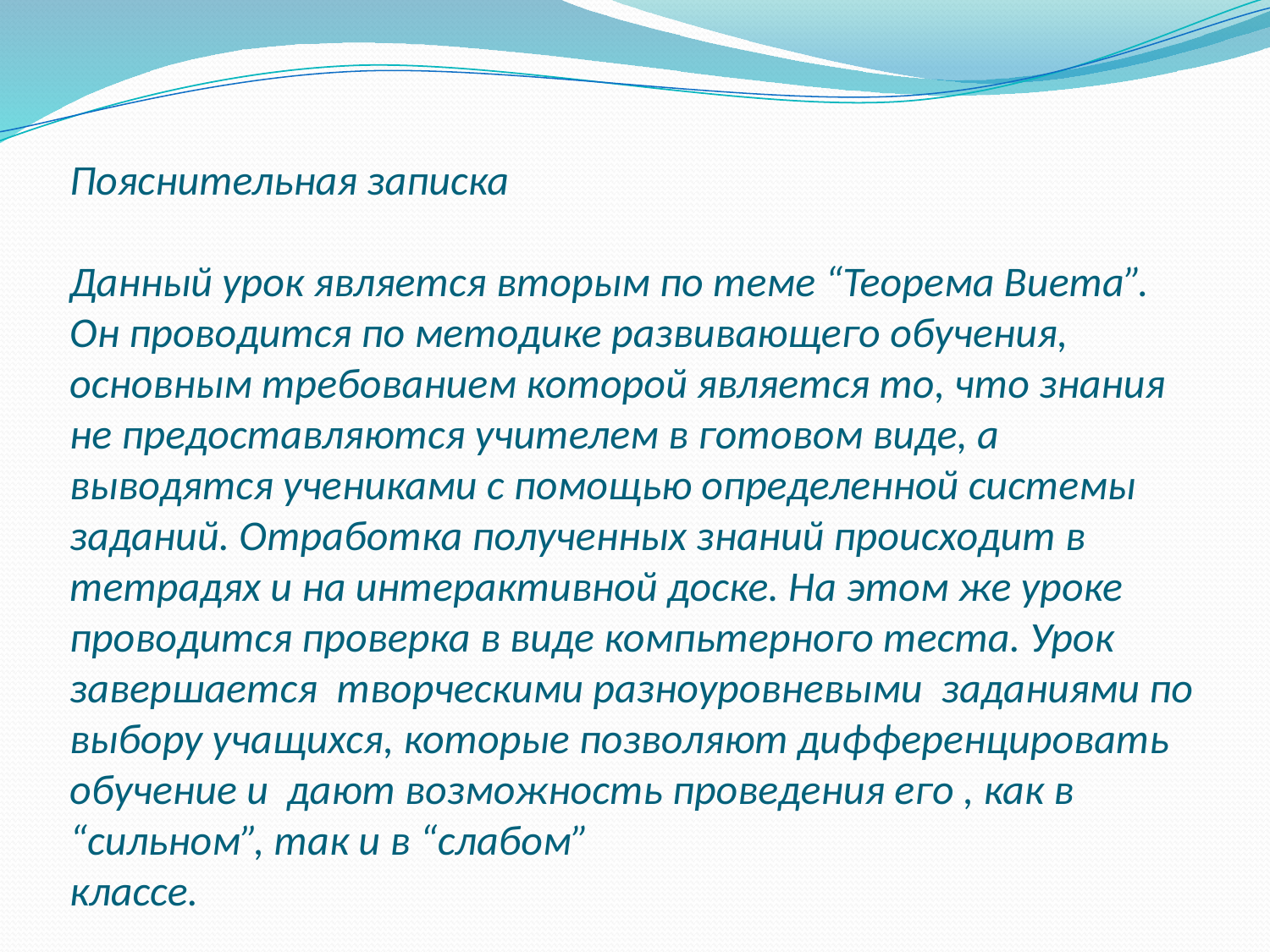

# Пояснительная записка Данный урок является вторым по теме “Теорема Виета”. Он проводится по методике развивающего обучения, основным требованием которой является то, что знания не предоставляются учителем в готовом виде, а выводятся учениками с помощью определенной системы заданий. Отработка полученных знаний происходит в тетрадях и на интерактивной доске. На этом же уроке проводится проверка в виде компьтерного теста. Урок завершается  творческими разноуровневыми  заданиями по выбору учащихся, которые позволяют дифференцировать обучение и  дают возможность проведения его , как в “сильном”, так и в “слабом” классе.